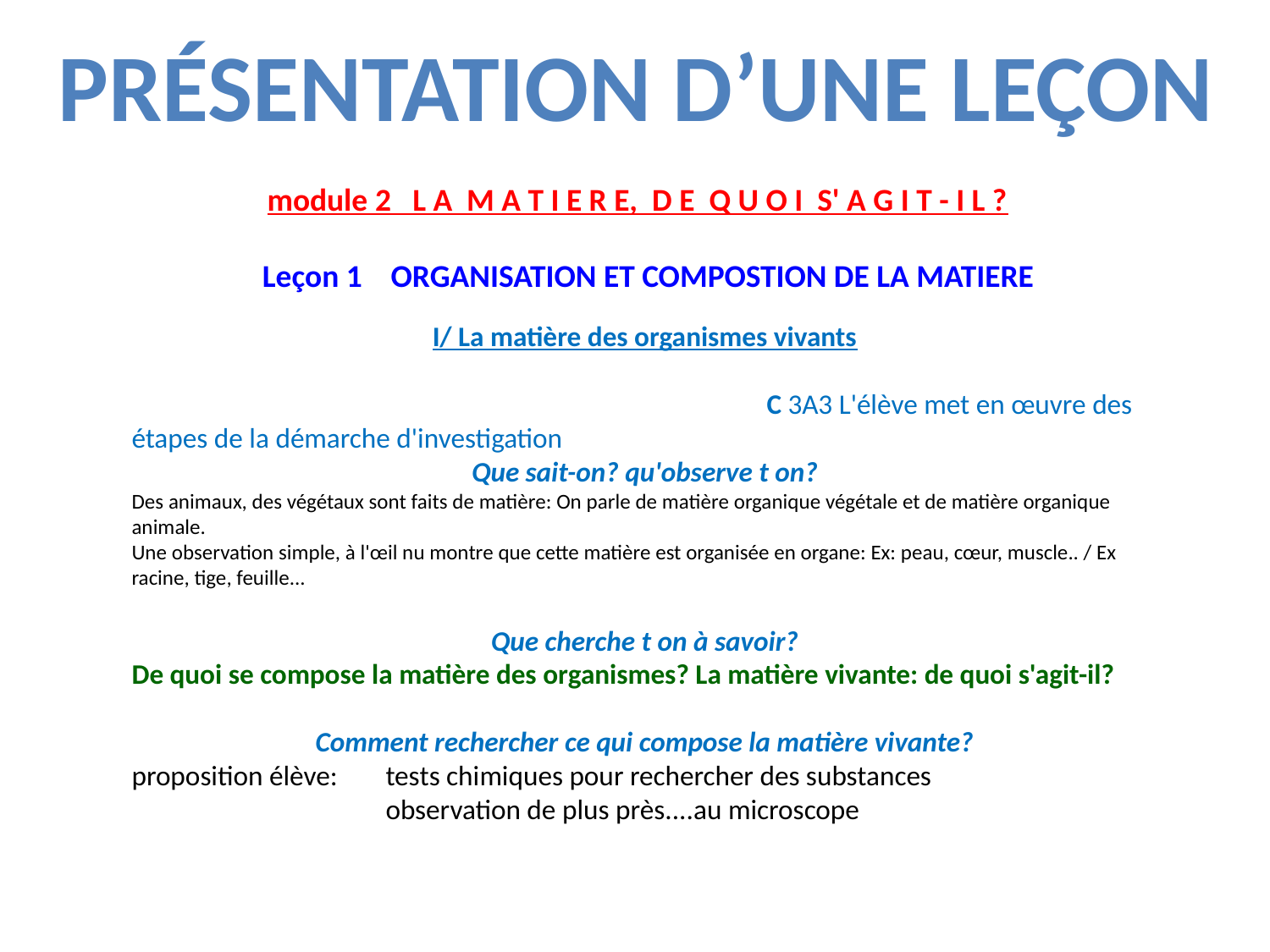

Présentation d’une leçon
module 2   L A  M A T I E R E,  D E  Q U O I  S' A G I T - I L ?

 Leçon 1    ORGANISATION ET COMPOSTION DE LA MATIERE

I/ La matière des organismes vivants

					C 3A3 L'élève met en œuvre des étapes de la démarche d'investigation
Que sait-on? qu'observe t on?
Des animaux, des végétaux sont faits de matière: On parle de matière organique végétale et de matière organique animale.
Une observation simple, à l'œil nu montre que cette matière est organisée en organe: Ex: peau, cœur, muscle.. / Ex racine, tige, feuille...

Que cherche t on à savoir?
De quoi se compose la matière des organismes? La matière vivante: de quoi s'agit-il?

Comment rechercher ce qui compose la matière vivante?
proposition élève: 	tests chimiques pour rechercher des substances
		observation de plus près....au microscope